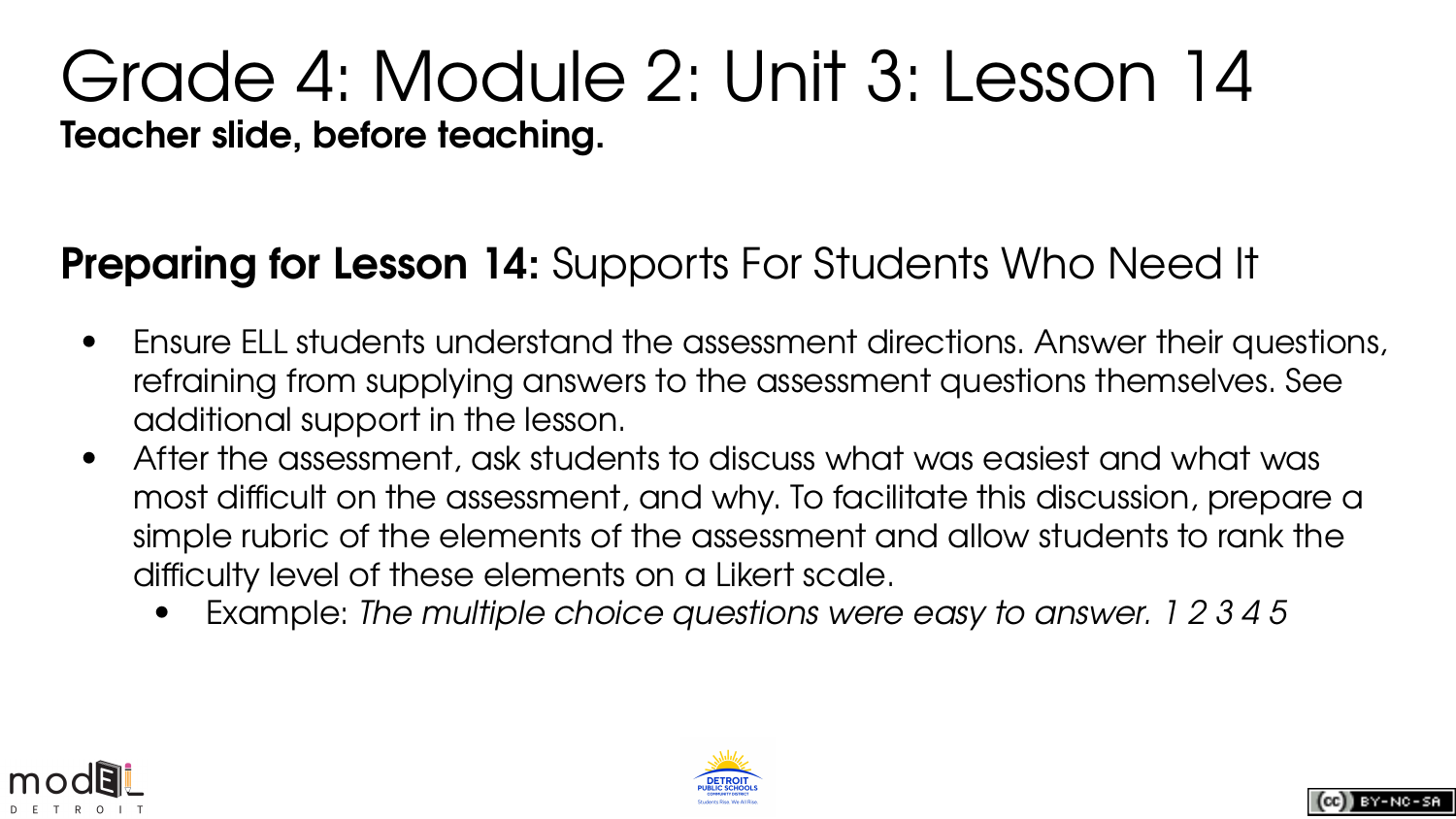

# Grade 4: Module 2: Unit 3: Lesson 14
Teacher slide, before teaching.
Preparing for Lesson 14: Supports For Students Who Need It
Ensure ELL students understand the assessment directions. Answer their questions, refraining from supplying answers to the assessment questions themselves. See additional support in the lesson.
After the assessment, ask students to discuss what was easiest and what was most difficult on the assessment, and why. To facilitate this discussion, prepare a simple rubric of the elements of the assessment and allow students to rank the difficulty level of these elements on a Likert scale.
Example: The multiple choice questions were easy to answer. 1 2 3 4 5